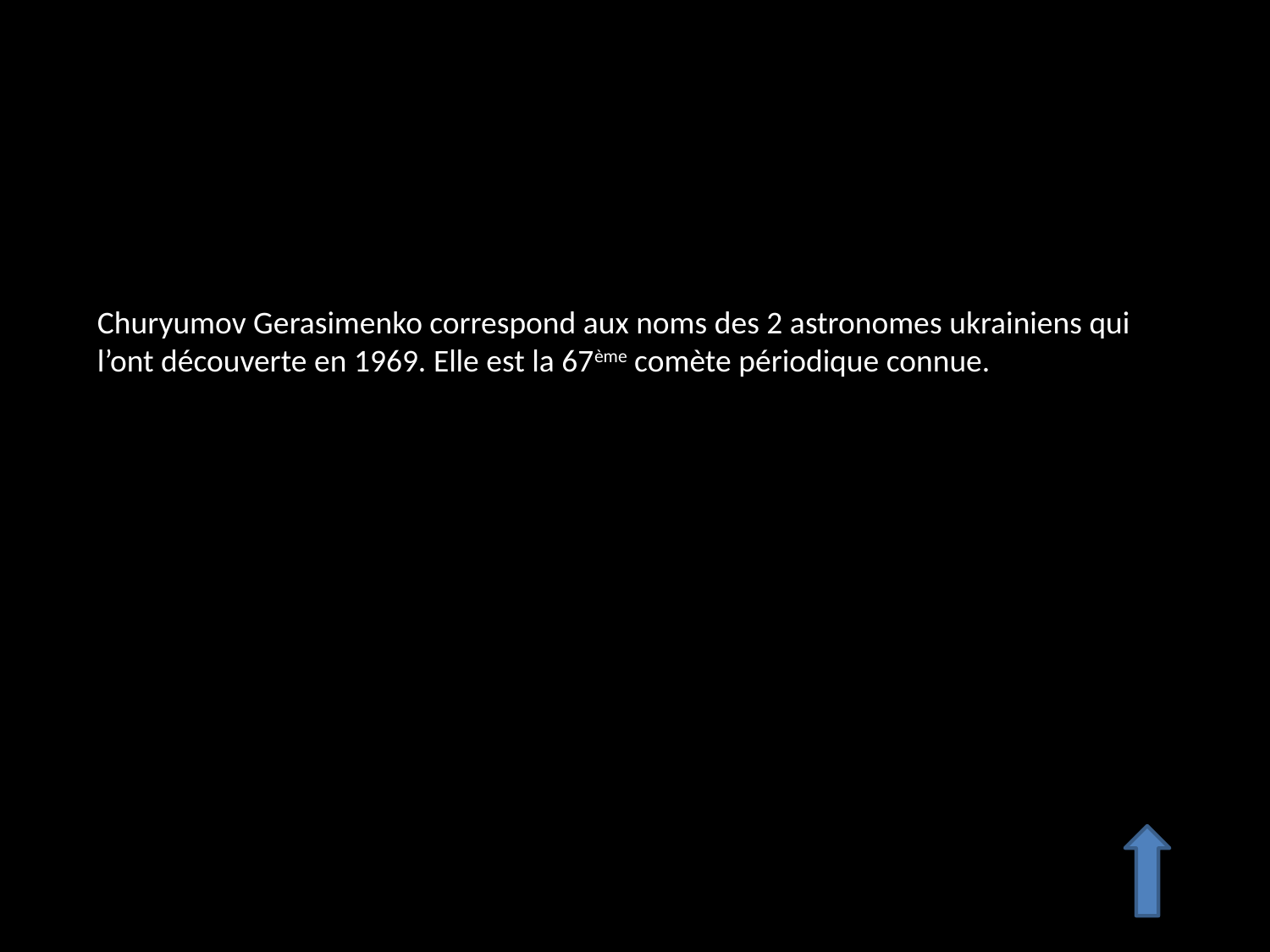

Churyumov Gerasimenko correspond aux noms des 2 astronomes ukrainiens qui l’ont découverte en 1969. Elle est la 67ème comète périodique connue.